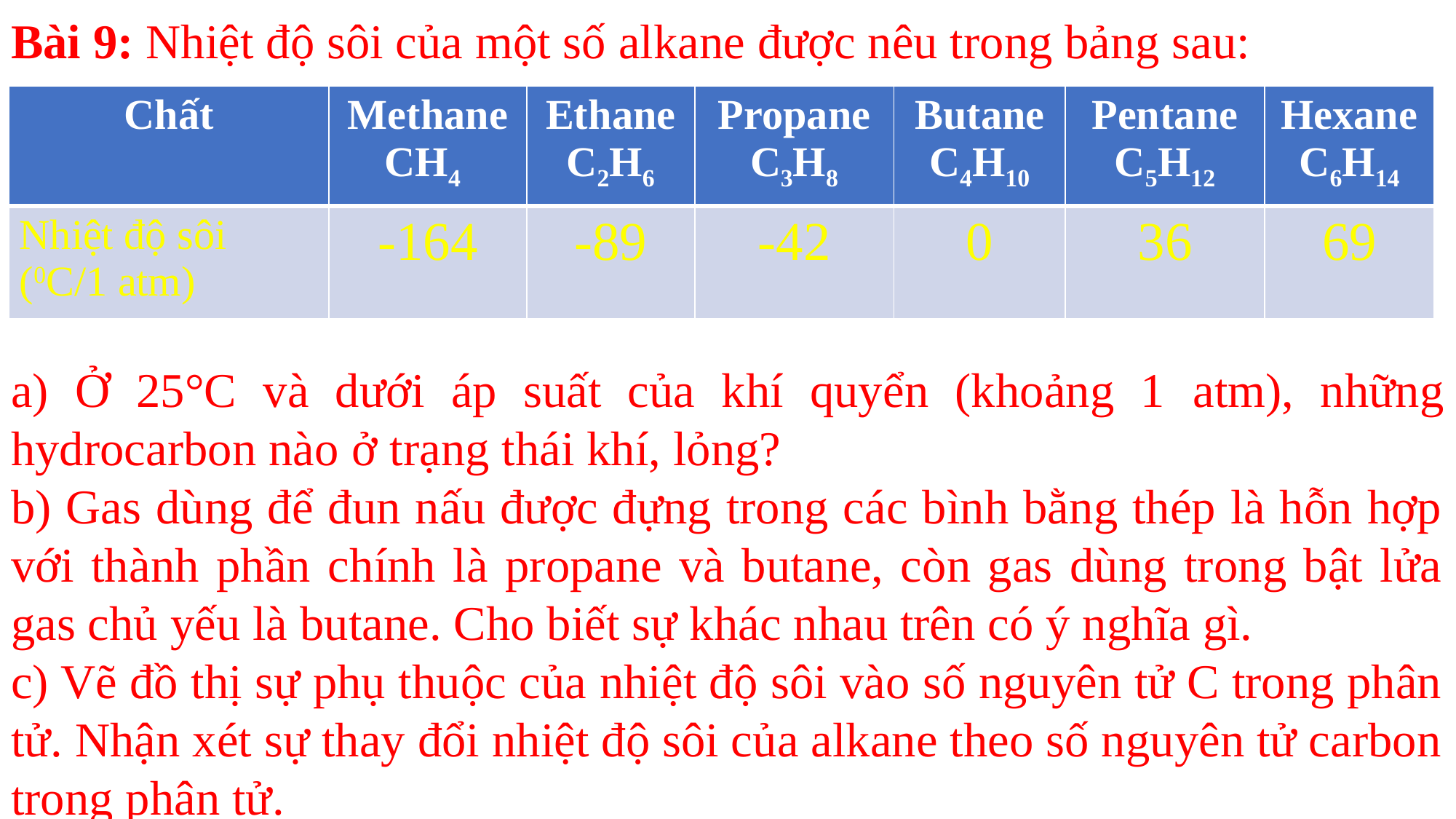

Bài 9: Nhiệt độ sôi của một số alkane được nêu trong bảng sau:

a) Ở 25°C và dưới áp suất của khí quyển (khoảng 1 atm), những hydrocarbon nào ở trạng thái khí, lỏng?
b) Gas dùng để đun nấu được đựng trong các bình bằng thép là hỗn hợp với thành phần chính là propane và butane, còn gas dùng trong bật lửa gas chủ yếu là butane. Cho biết sự khác nhau trên có ý nghĩa gì.
c) Vẽ đồ thị sự phụ thuộc của nhiệt độ sôi vào số nguyên tử C trong phân tử. Nhận xét sự thay đổi nhiệt độ sôi của alkane theo số nguyên tử carbon trong phân tử.
| Chất | Methane CH4 | Ethane C2H6 | Propane C3H8 | Butane C4H10 | Pentane C5H12 | Hexane C6H14 |
| --- | --- | --- | --- | --- | --- | --- |
| Nhiệt độ sôi (0C/1 atm) | -164 | -89 | -42 | 0 | 36 | 69 |